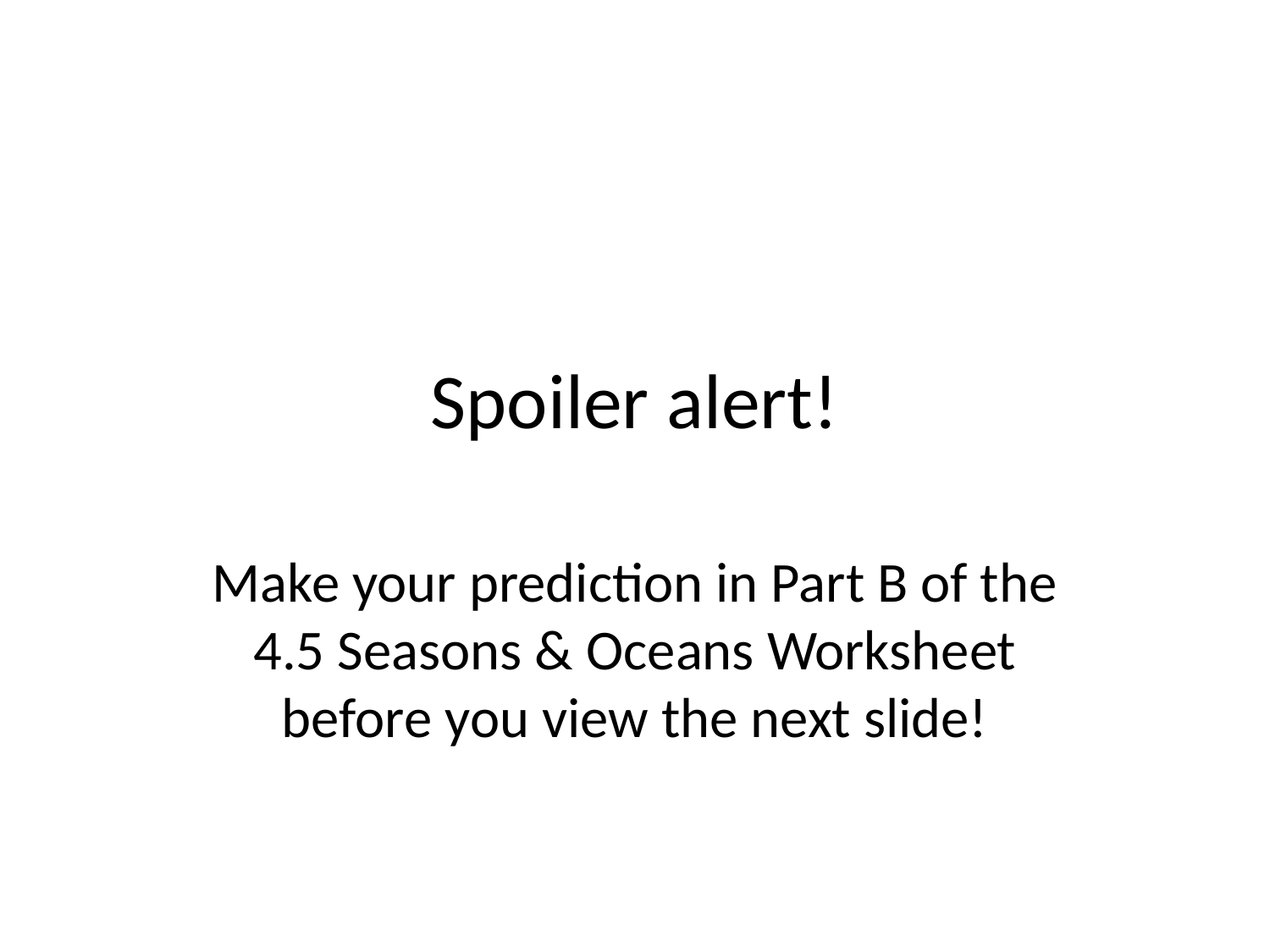

# Spoiler alert!
Make your prediction in Part B of the 4.5 Seasons & Oceans Worksheet before you view the next slide!